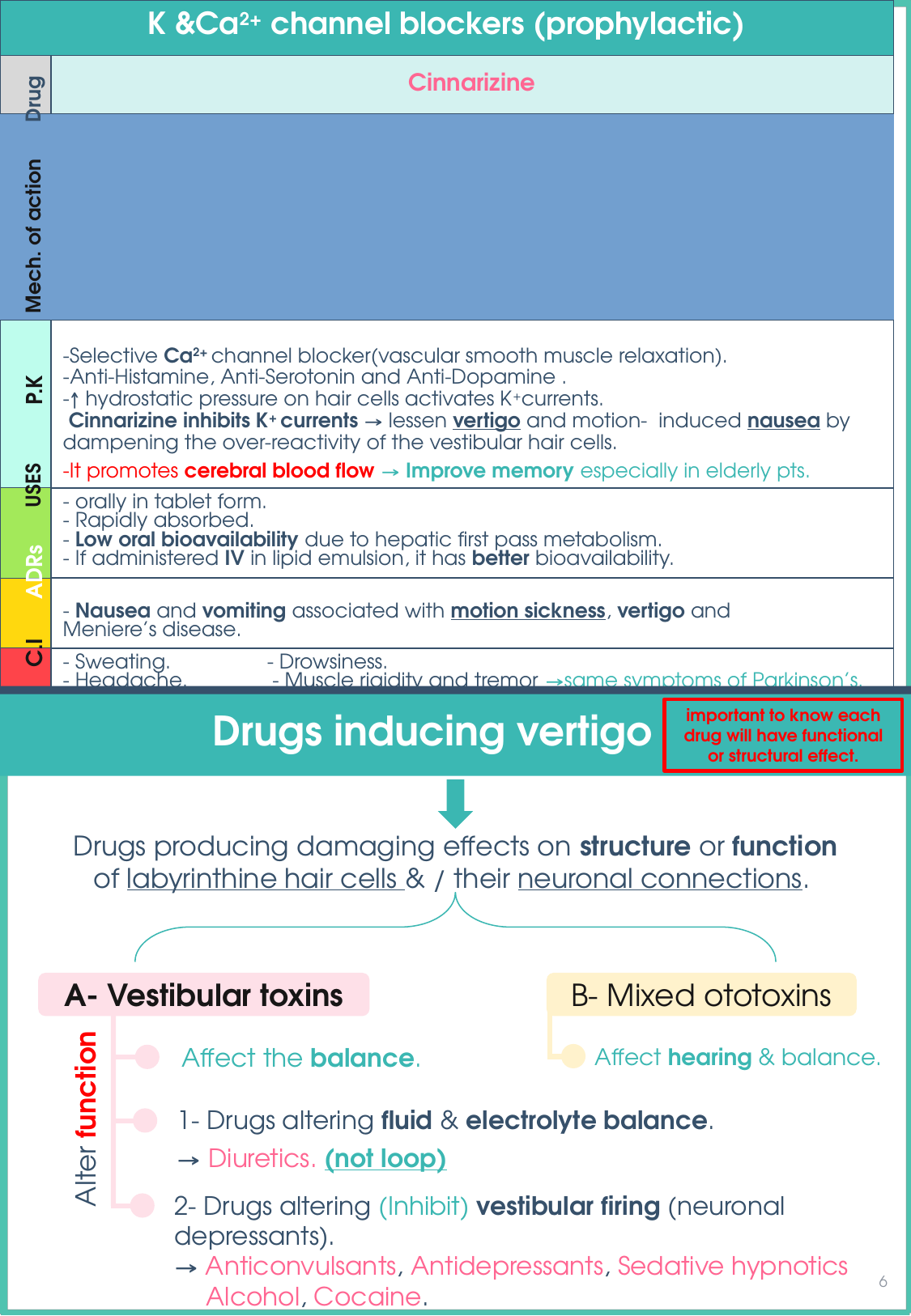

| K &Ca2+ channel blockers (prophylactic) |  |  |  |
| --- | --- | --- | --- |
|  | Cinnarizine |  |  |
|  |  |  |  |
|  | -Selective Ca2+ channel blocker(vascular smooth muscle relaxation). -Anti-Histamine, Anti-Serotonin and Anti-Dopamine . -↑ hydrostatic pressure on hair cells activates K+currents. Cinnarizine inhibits K+ currents → lessen vertigo and motion- induced nausea by dampening the over-reactivity of the vestibular hair cells. -It promotes cerebral blood flow → Improve memory especially in elderly pts. |  |  |
|  | - orally in tablet form. - Rapidly absorbed. - Low oral bioavailability due to hepatic first pass metabolism. - If administered IV in lipid emulsion, it has better bioavailability. |  |  |
|  | - Nausea and vomiting associated with motion sickness, vertigo and Meniere’s disease. |  |  |
|  | - Sweating. - Drowsiness. - Headache. - Muscle rigidity and tremor →same symptoms of Parkinson’s. |  |  |
|  | - Parkinsonism → bc they suffer from shortage of dopamine. - Car drivers. → bc of anti-histaminic effect → sedation. |  |  |
Drug
Mech. of action

P.K
USES
ADRs

C.I

Drugs inducing vertigo
important to know each drug will have functional or structural effect.

Drugs producing damaging effects on structure or function
of labyrinthine hair cells & / their neuronal connections.

A- Vestibular toxins
B- Mixed ototoxins
Affect the balance.
Affect hearing & balance.

Alter function
1- Drugs altering fluid & electrolyte balance.

→ Diuretics. (not loop)

2- Drugs altering (Inhibit) vestibular firing (neuronal depressants).
→ Anticonvulsants, Antidepressants, Sedative hypnotics
     Alcohol, Cocaine.

6